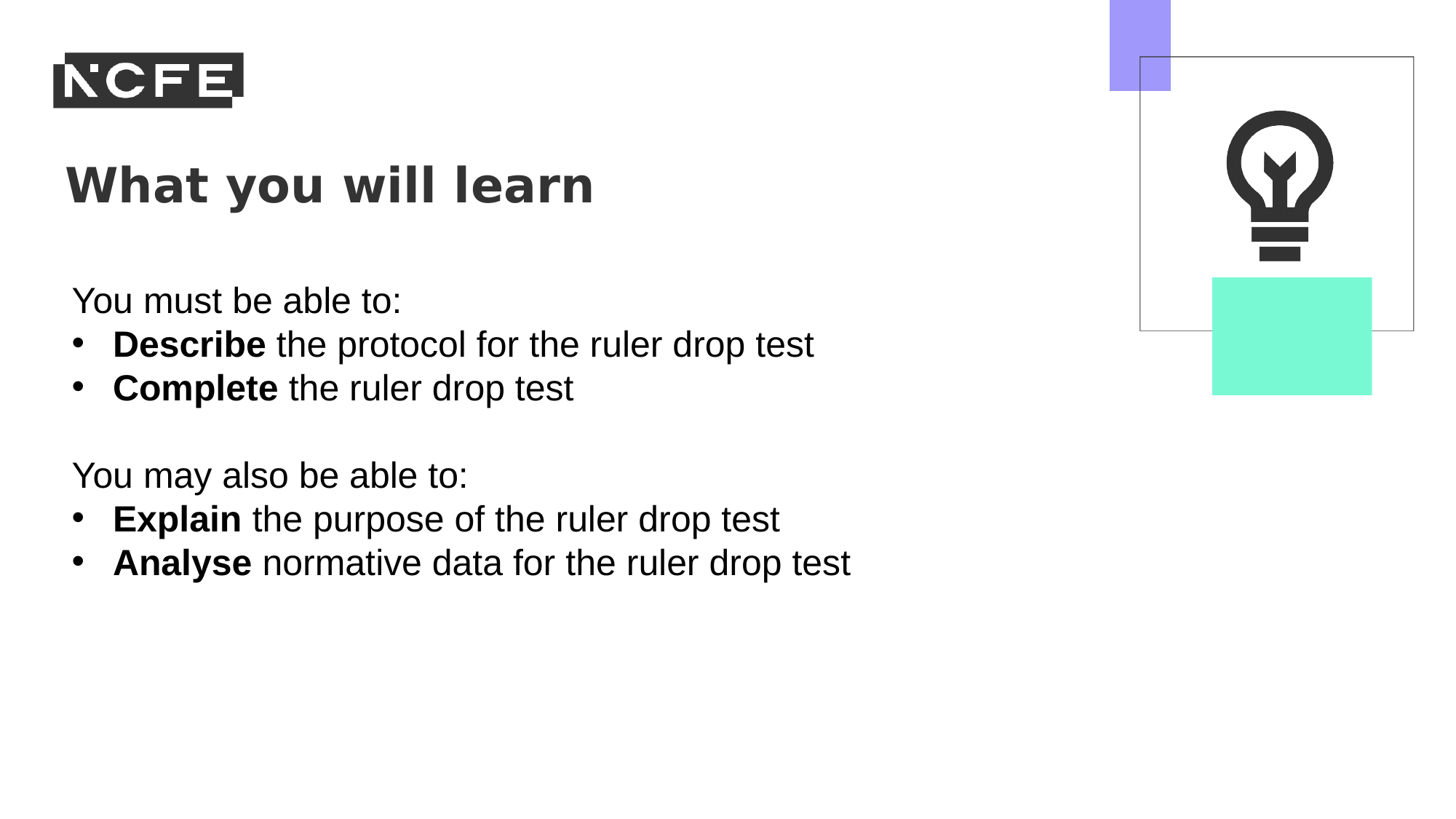

You must be able to:
Describe the protocol for the ruler drop test
Complete the ruler drop test

You may also be able to:
Explain the purpose of the ruler drop test
Analyse normative data for the ruler drop test